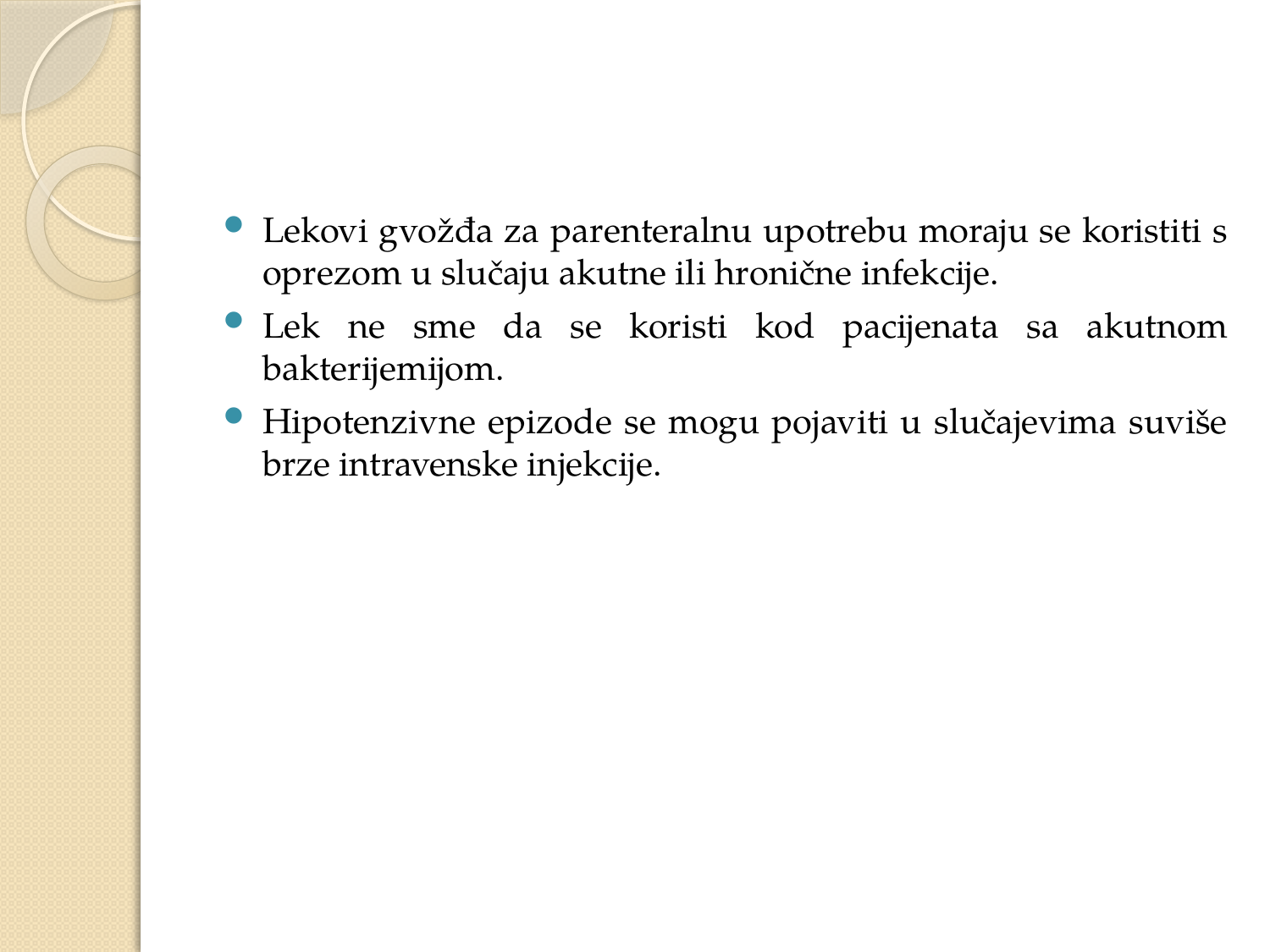

#
Lekovi gvožđa za parenteralnu upotrebu moraju se koristiti s oprezom u slučaju akutne ili hronične infekcije.
Lek ne sme da se koristi kod pacijenata sa akutnom bakterijemijom.
Hipotenzivne epizode se mogu pojaviti u slučajevima suviše brze intravenske injekcije.